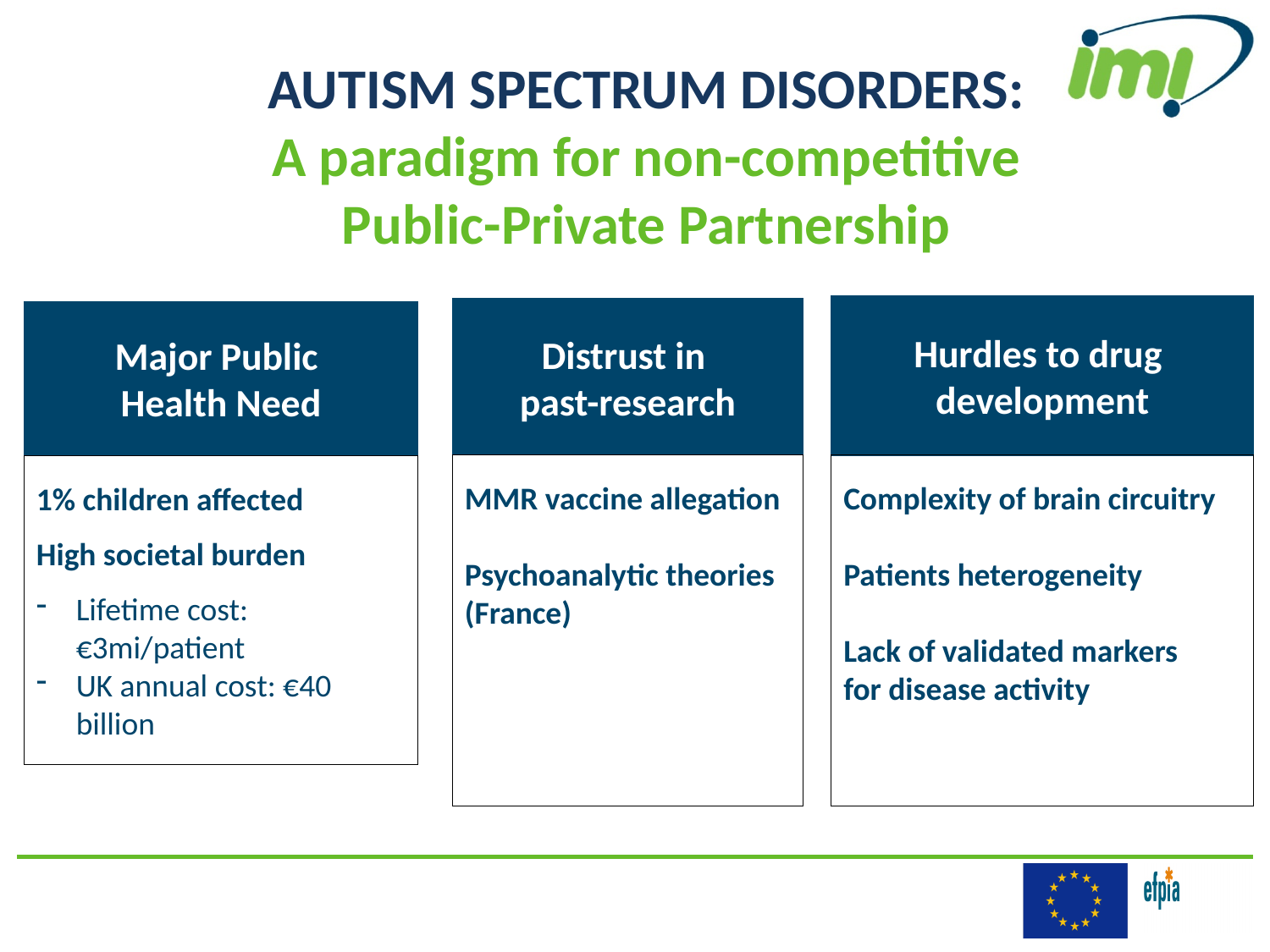

AUTISM SPECTRUM DISORDERS:
A paradigm for non-competitive
Public-Private Partnership
Hurdles to drug
development
Distrust in
past-research
Major Public
Health Need

MMR vaccine allegation

Psychoanalytic theories
(France)

Complexity of brain circuitry

Patients heterogeneity

Lack of validated markers
for disease activity

1% children affected

High societal burden

Lifetime cost: €3mi/patient
UK annual cost: €40 billion